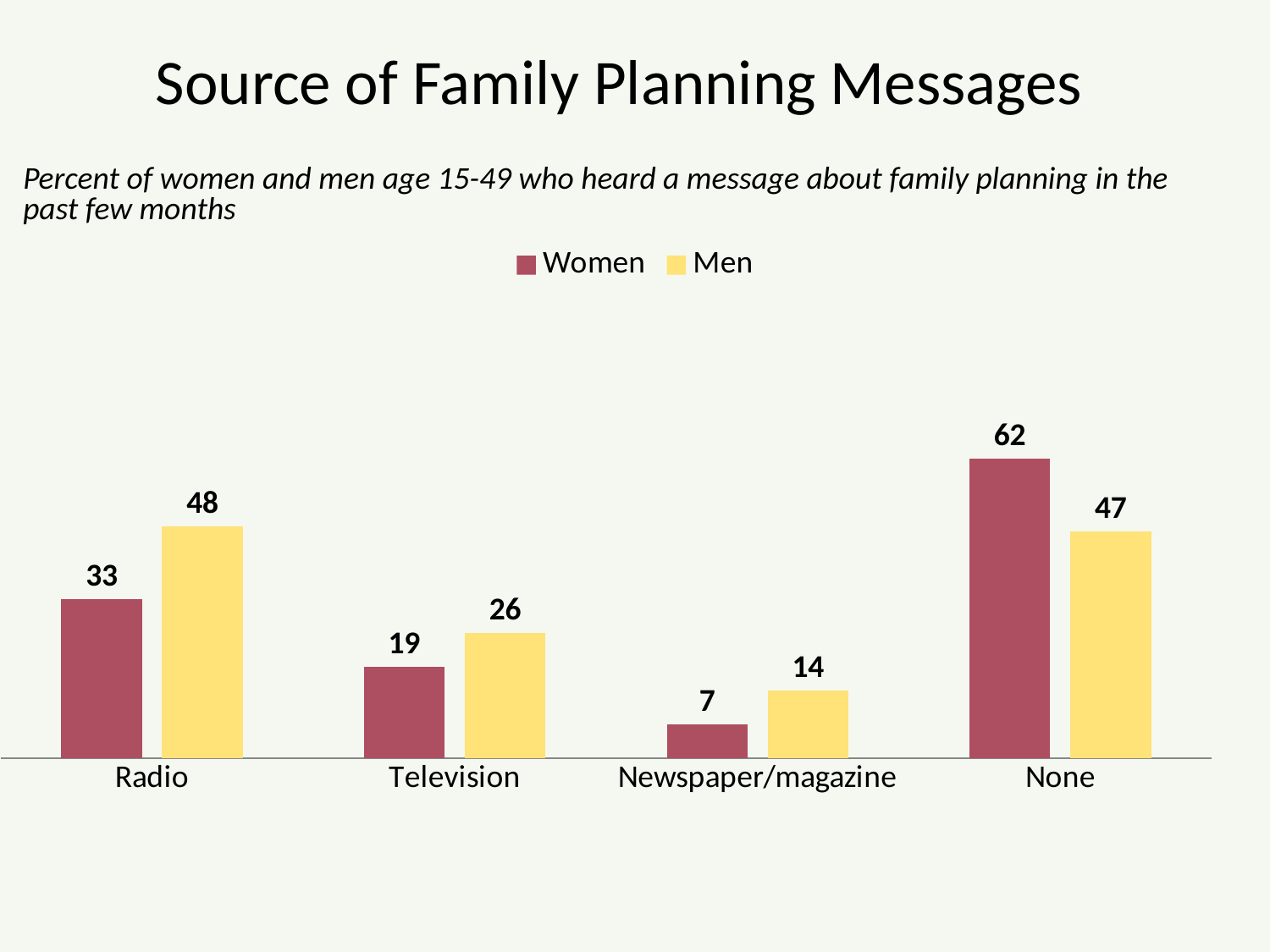

# Source of Family Planning Messages
Percent of women and men age 15-49 who heard a message about family planning in the past few months

### Chart

| Category | Women | Men |
|---|---|---|
| Radio | 33.0 | 48.0 |
| Television | 19.0 | 26.0 |
| Newspaper/magazine | 7.0 | 14.0 |
| None | 62.0 | 47.0 |